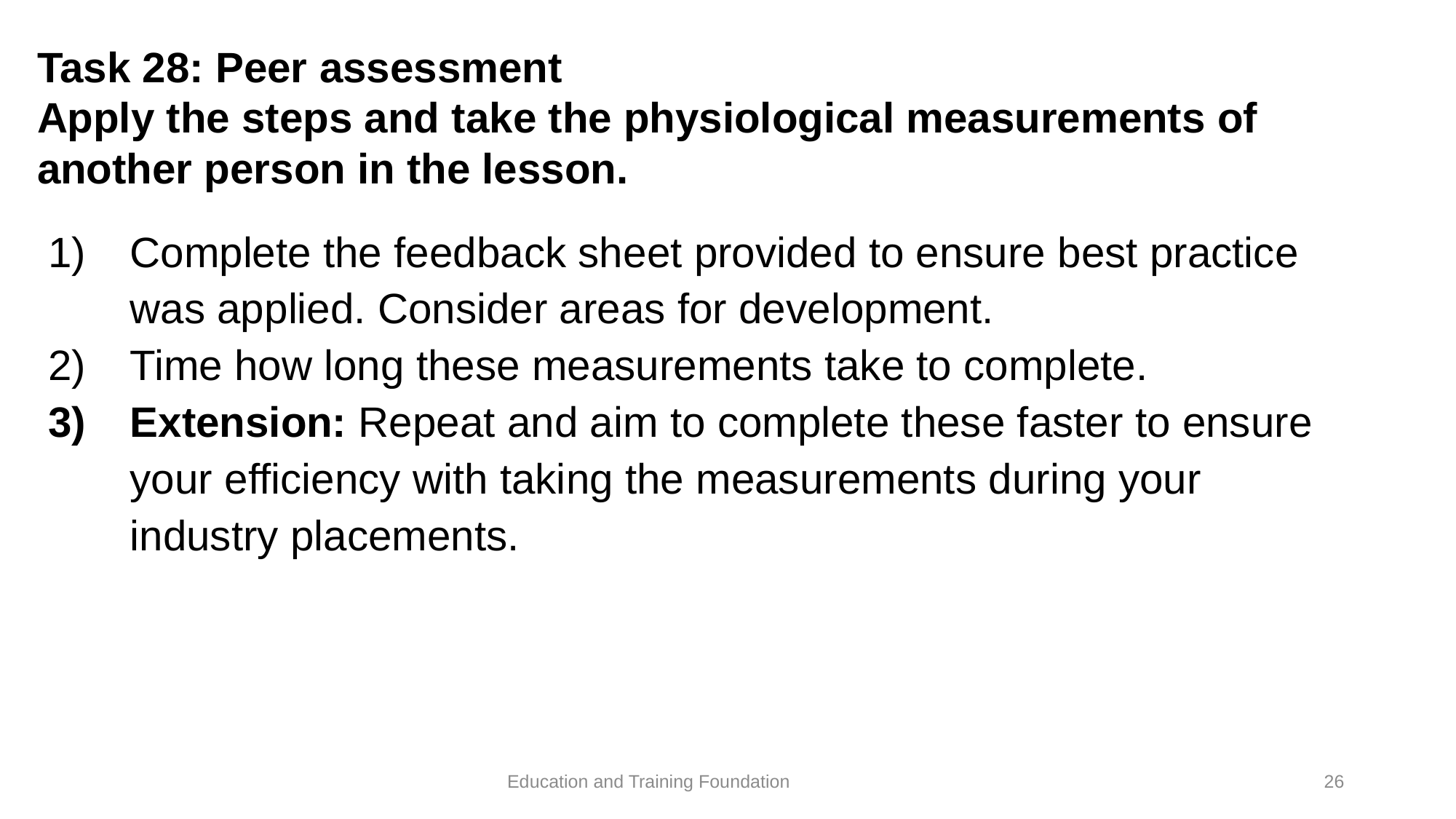

# Task 28: Peer assessment Apply the steps and take the physiological measurements of another person in the lesson.

Complete the feedback sheet provided to ensure best practice was applied. Consider areas for development.
Time how long these measurements take to complete.
Extension: Repeat and aim to complete these faster to ensure your efficiency with taking the measurements during your industry placements.

26
Education and Training Foundation